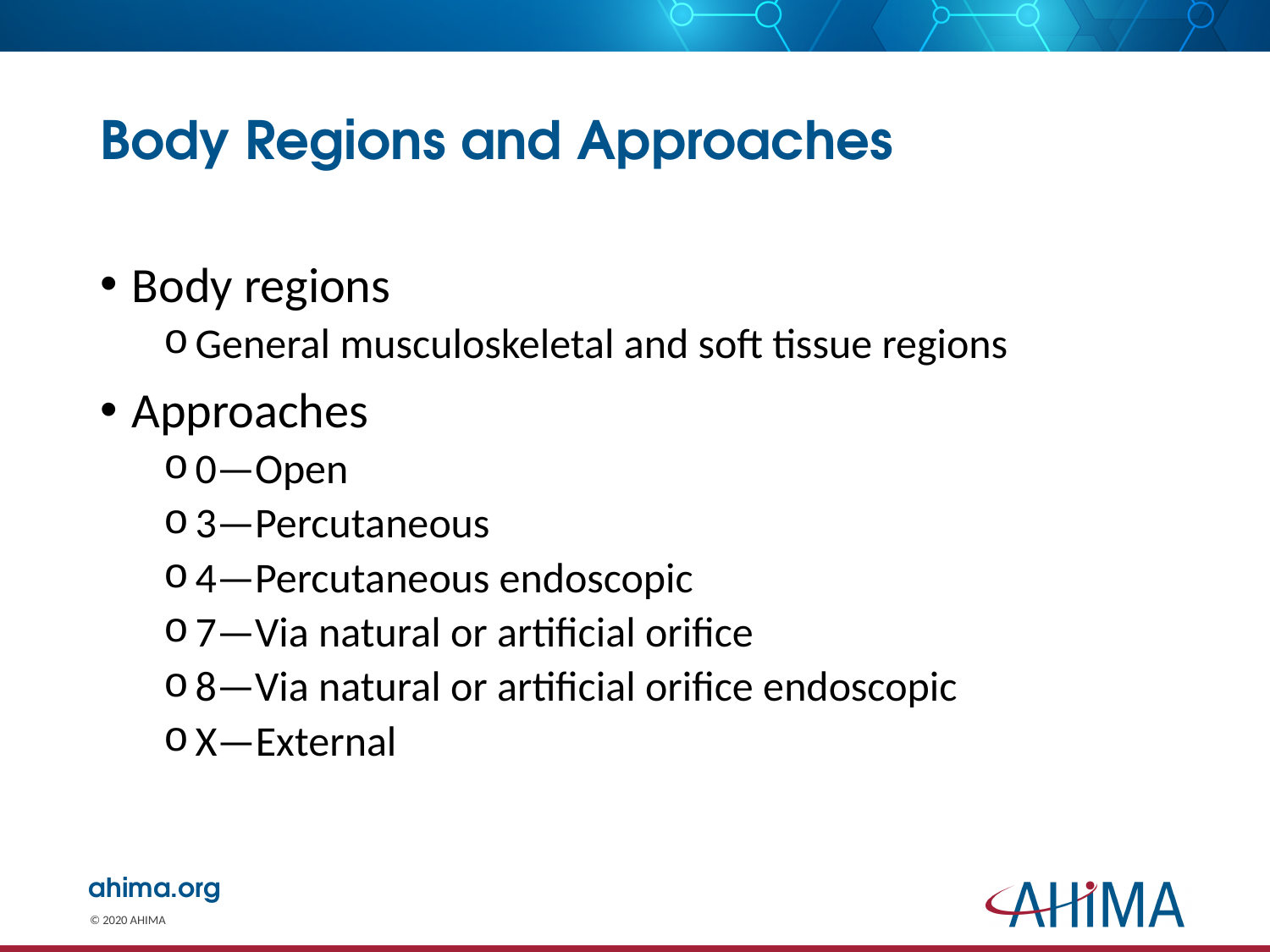

# Body Regions and Approaches
Body regions
General musculoskeletal and soft tissue regions
Approaches
0—Open
3—Percutaneous
4—Percutaneous endoscopic
7—Via natural or artificial orifice
8—Via natural or artificial orifice endoscopic
X—External